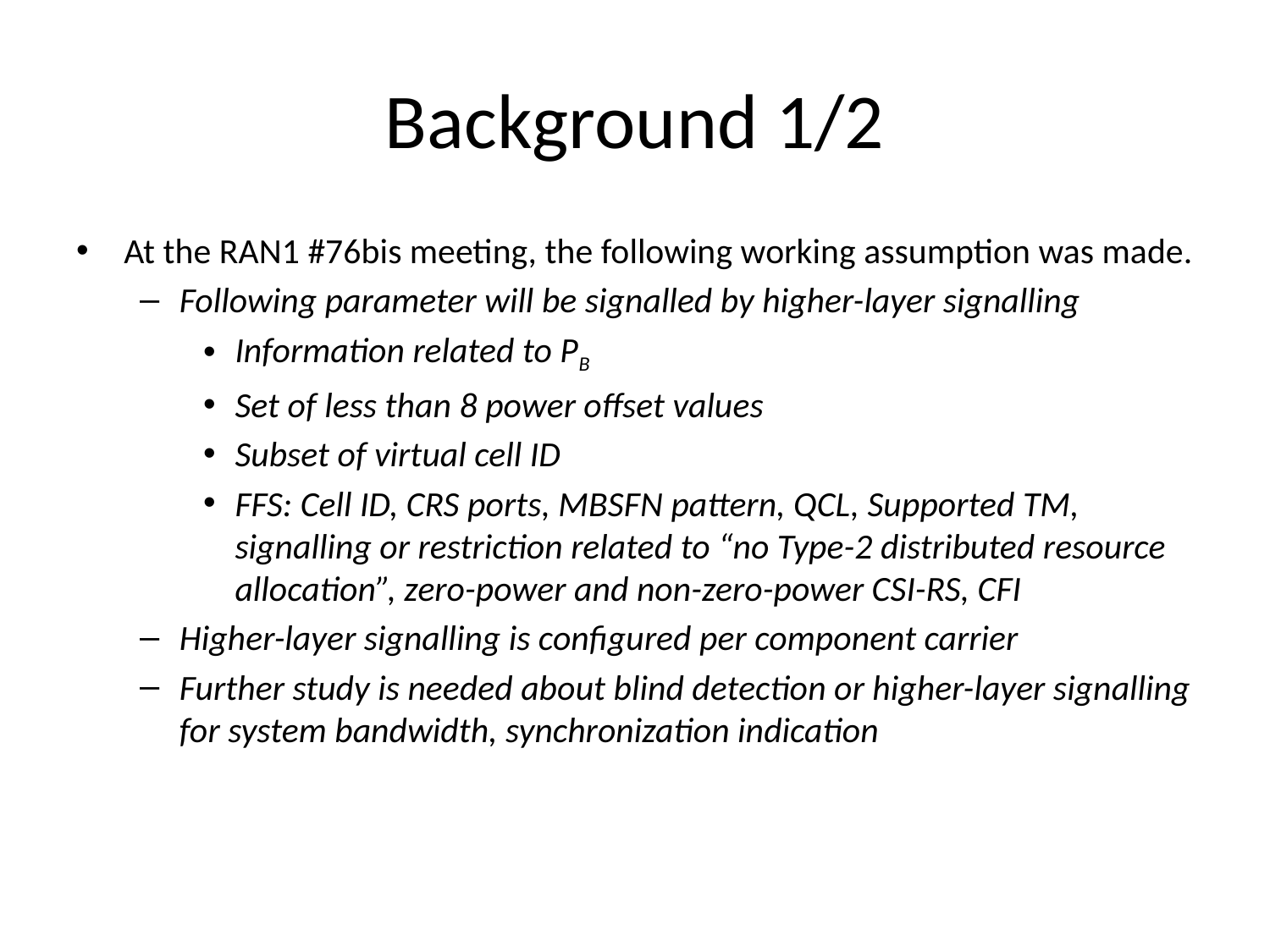

# Background 1/2
At the RAN1 #76bis meeting, the following working assumption was made.
Following parameter will be signalled by higher-layer signalling
Information related to PB
Set of less than 8 power offset values
Subset of virtual cell ID
FFS: Cell ID, CRS ports, MBSFN pattern, QCL, Supported TM, signalling or restriction related to “no Type-2 distributed resource allocation”, zero-power and non-zero-power CSI-RS, CFI
Higher-layer signalling is configured per component carrier
Further study is needed about blind detection or higher-layer signalling for system bandwidth, synchronization indication